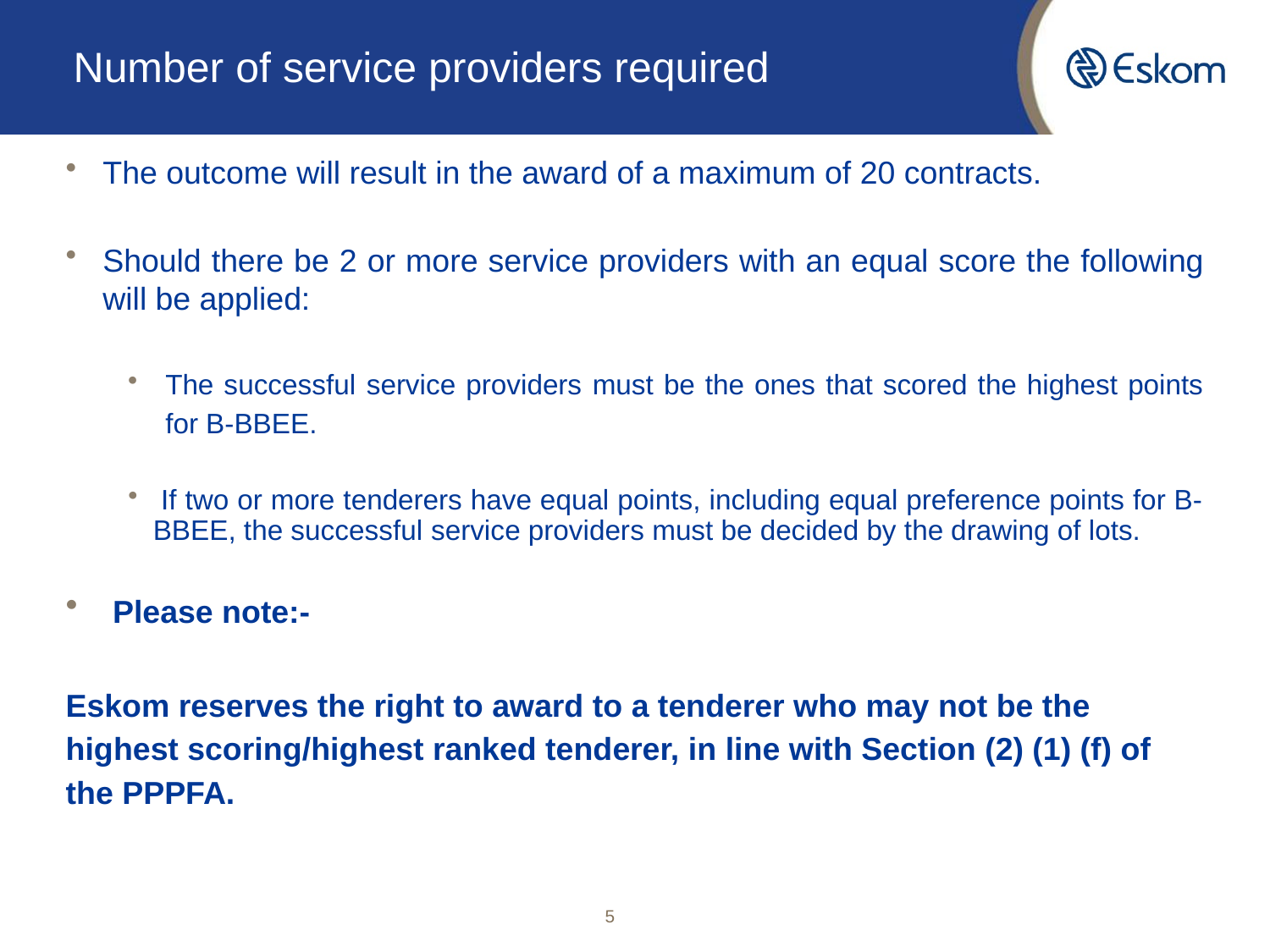

# Number of service providers required
The outcome will result in the award of a maximum of 20 contracts.
Should there be 2 or more service providers with an equal score the following will be applied:
The successful service providers must be the ones that scored the highest points for B-BBEE.
 If two or more tenderers have equal points, including equal preference points for B-BBEE, the successful service providers must be decided by the drawing of lots.
 Please note:-
Eskom reserves the right to award to a tenderer who may not be the highest scoring/highest ranked tenderer, in line with Section (2) (1) (f) of the PPPFA.

5